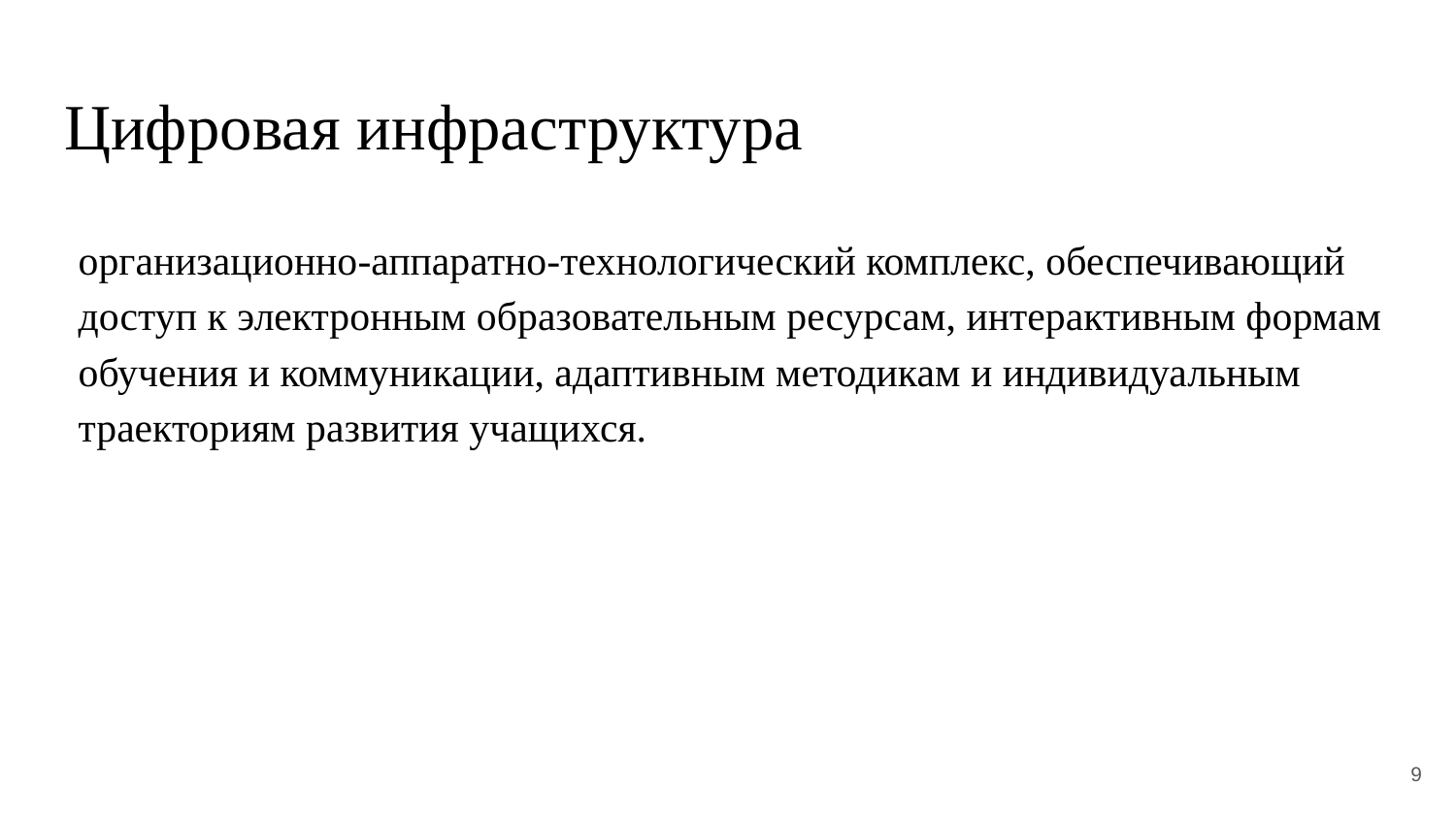

# Цифровая инфраструктура
организационно-аппаратно-технологический комплекс, обеспечивающий доступ к электронным образовательным ресурсам, интерактивным формам обучения и коммуникации, адаптивным методикам и индивидуальным траекториям развития учащихся.
9